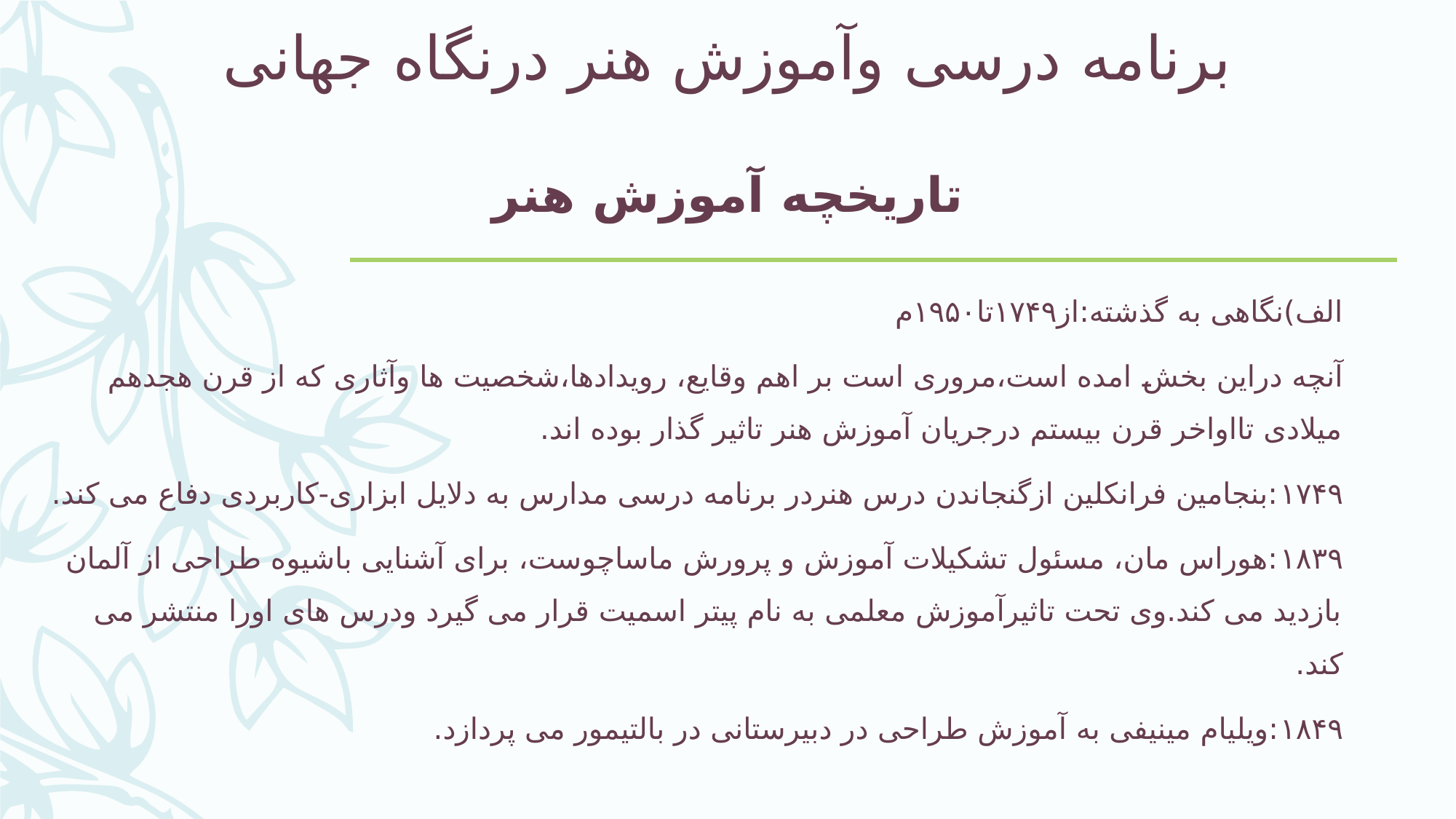

# برنامه درسی وآموزش هنر درنگاه جهانی تاریخچه آموزش هنر
الف)نگاهی به گذشته:از۱۷۴۹تا۱۹۵۰م
آنچه دراین بخش امده است،مروری است بر اهم وقایع، رویدادها،شخصیت ها وآثاری که از قرن هجدهم میلادی تااواخر قرن بیستم درجریان آموزش هنر تاثیر گذار بوده اند.
۱۷۴۹:بنجامین فرانکلین ازگنجاندن درس هنردر برنامه درسی مدارس به دلایل ابزاری-کاربردی دفاع می کند.
۱۸۳۹:هوراس مان، مسئول تشکیلات آموزش و پرورش ماساچوست، برای آشنایی باشیوه طراحی از آلمان بازدید می کند.وی تحت تاثیرآموزش معلمی به نام پیتر اسمیت قرار می گیرد ودرس های اورا منتشر می کند.
۱۸۴۹:ویلیام مینیفی به آموزش طراحی در دبیرستانی در بالتیمور می پردازد.